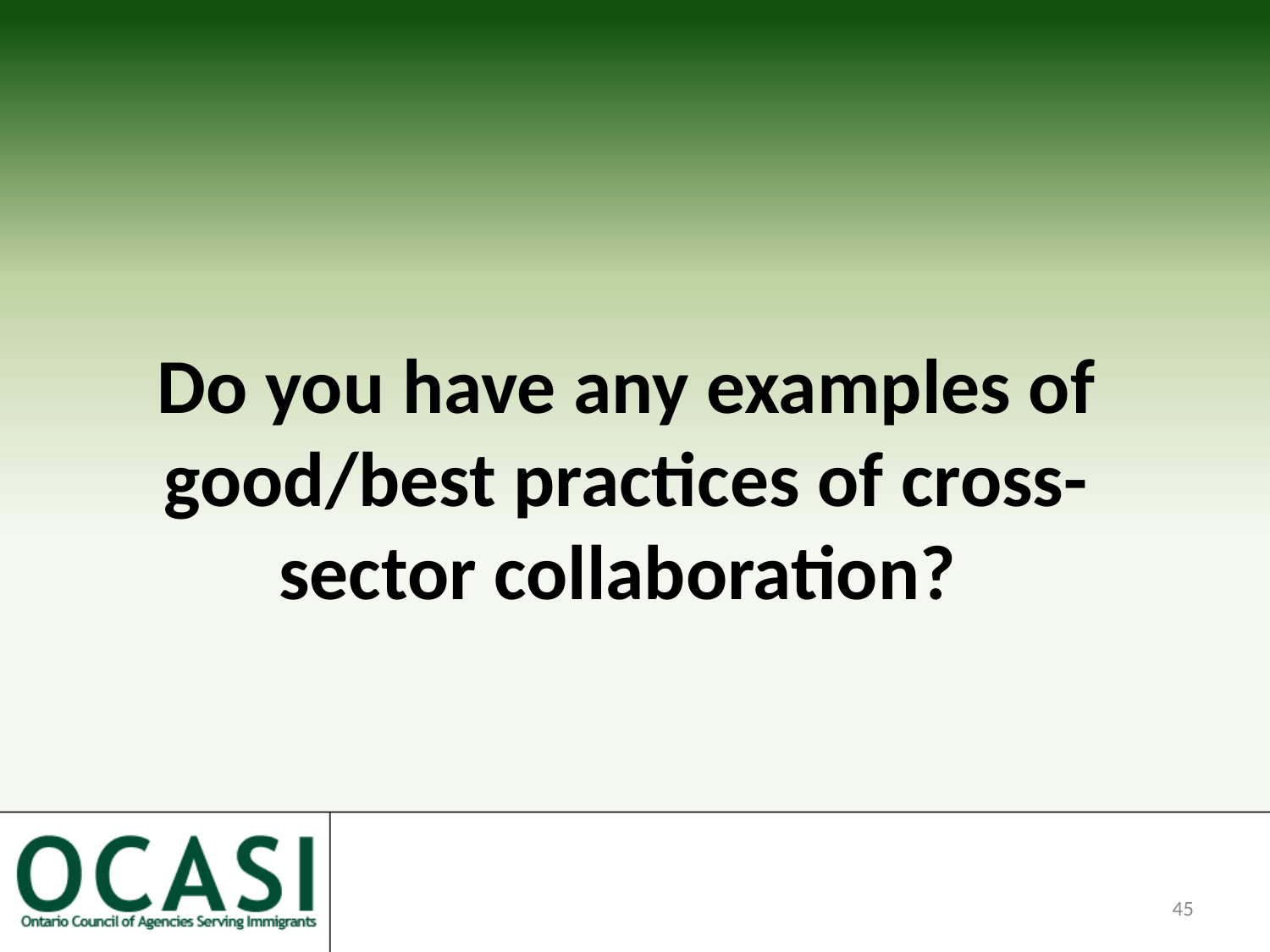

# Do you have any examples of good/best practices of cross-sector collaboration?
45